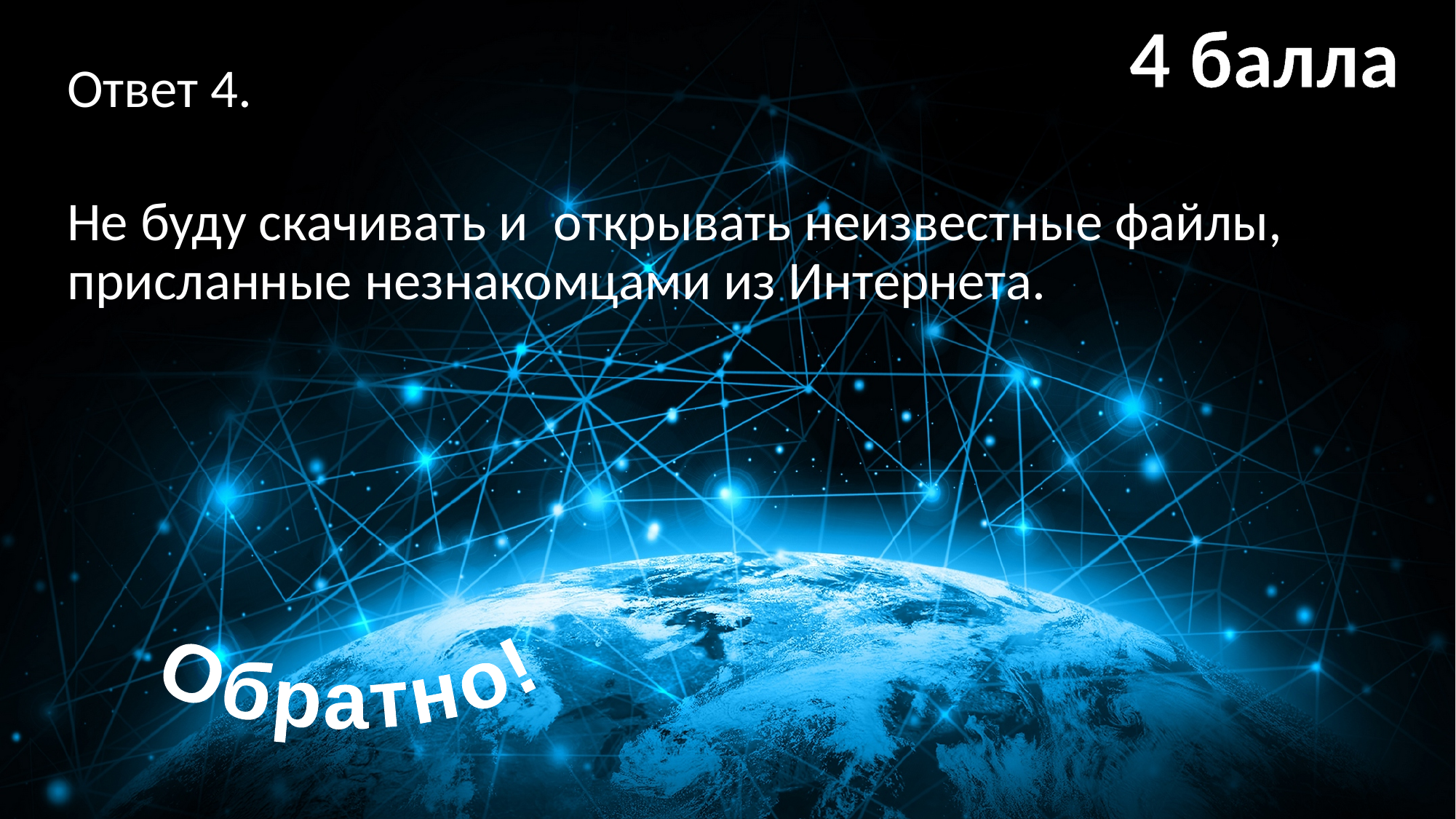

4 балла
Ответ 4.
Не буду скачивать и  открывать неизвестные файлы, присланные незнакомцами из Интернета.
Обратно!